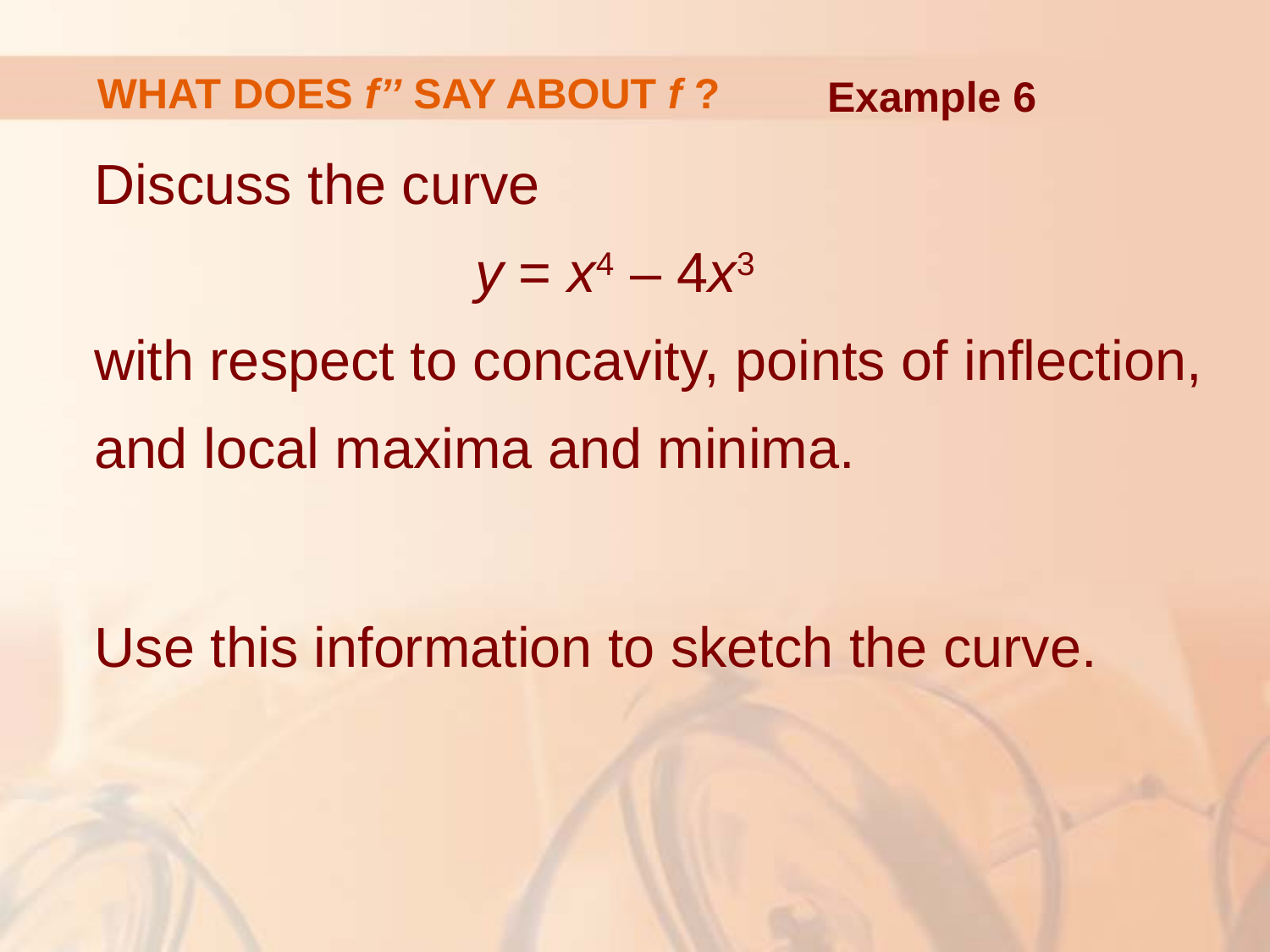

# WHAT DOES f’’ SAY ABOUT f ?
Example 6
Discuss the curve
			y = x4 – 4x3
with respect to concavity, points of inflection, and local maxima and minima.

Use this information to sketch the curve.